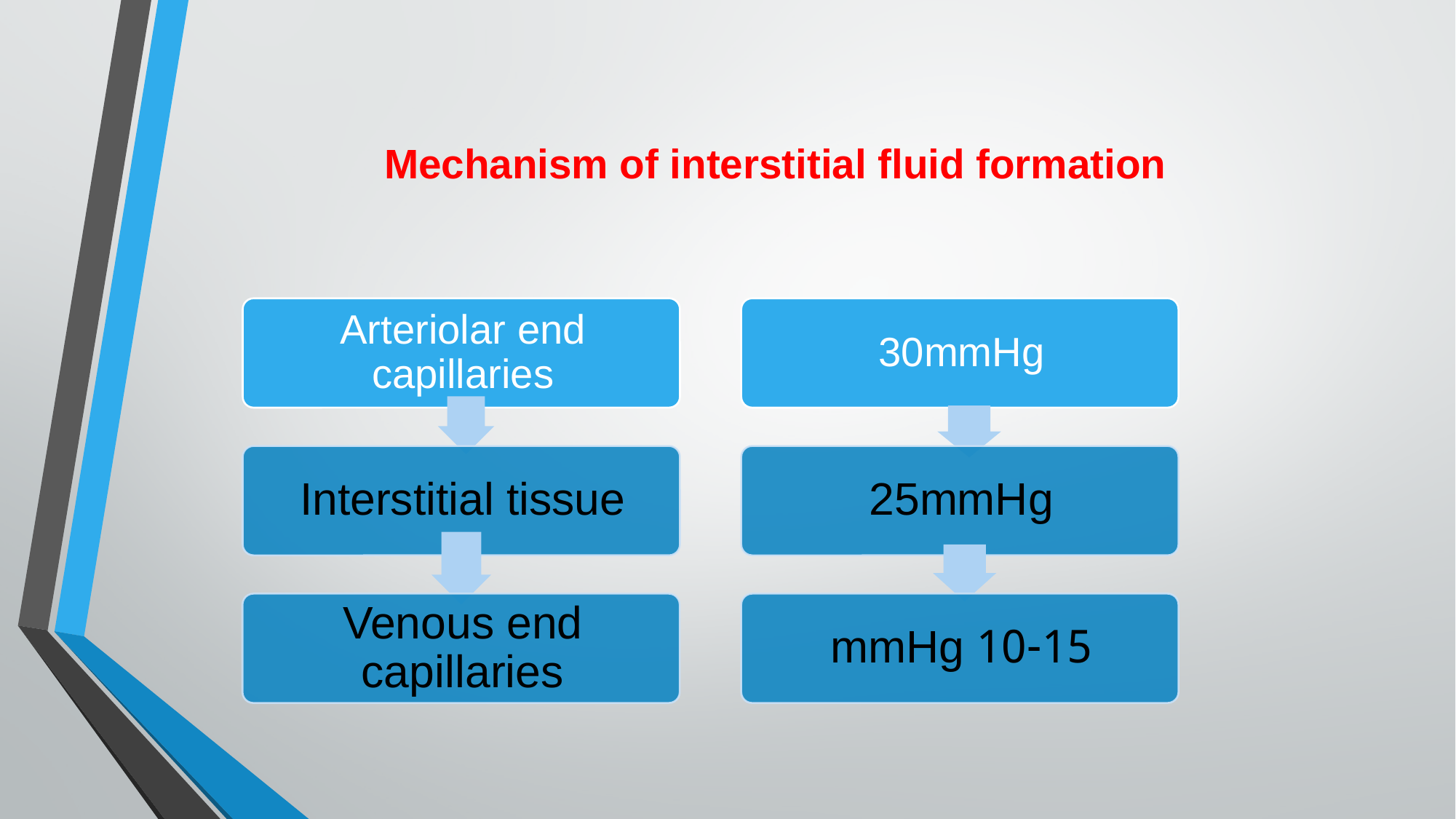

# Mechanism of interstitial fluid formation
Arteriolar end capillaries
Interstitial tissue
Venous end capillaries
30mmHg
25mmHg
10-15 mmHg